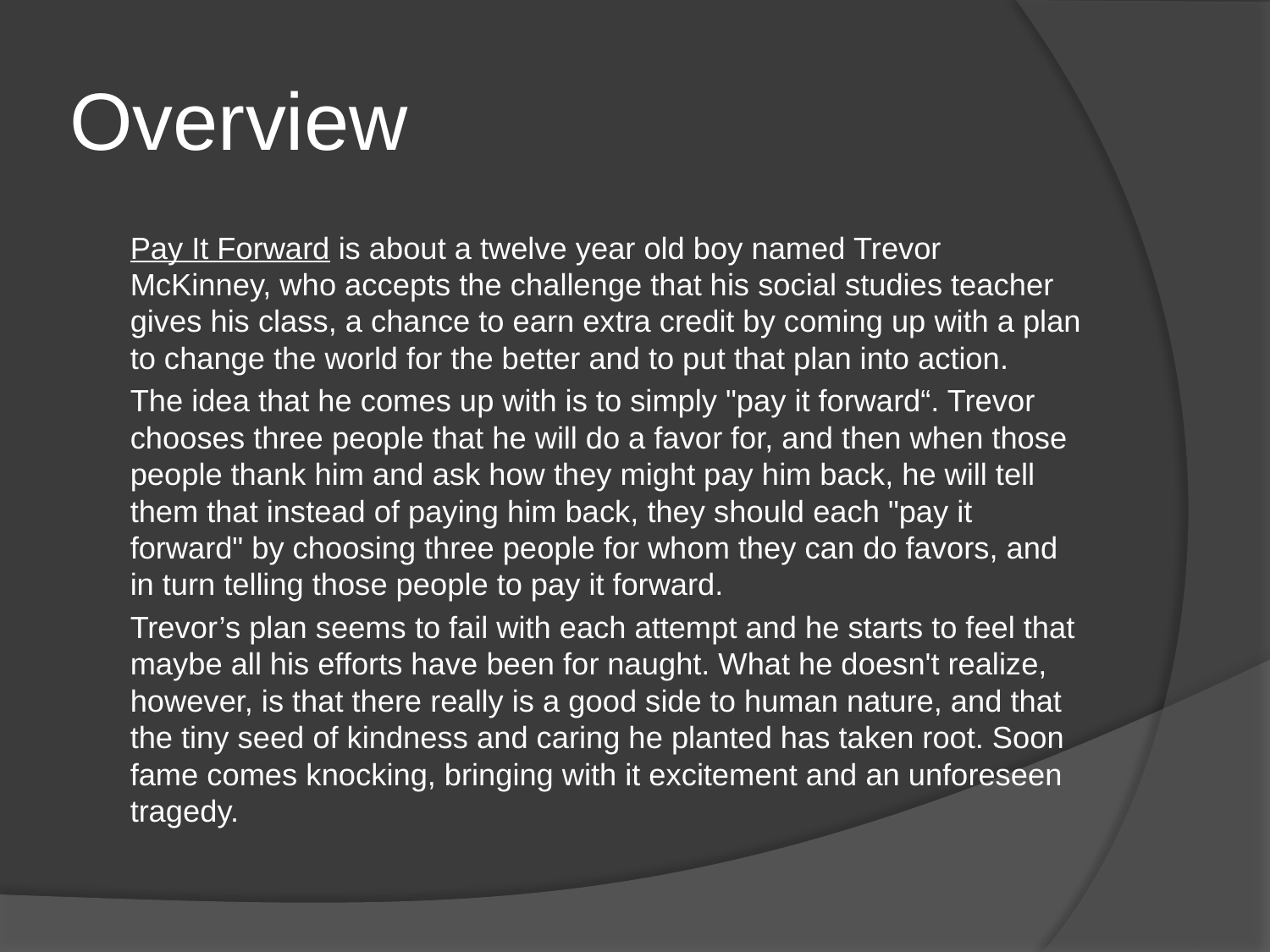

# Overview
	Pay It Forward is about a twelve year old boy named Trevor McKinney, who accepts the challenge that his social studies teacher gives his class, a chance to earn extra credit by coming up with a plan to change the world for the better and to put that plan into action.
	The idea that he comes up with is to simply "pay it forward“. Trevor chooses three people that he will do a favor for, and then when those people thank him and ask how they might pay him back, he will tell them that instead of paying him back, they should each "pay it forward" by choosing three people for whom they can do favors, and in turn telling those people to pay it forward.
	Trevor’s plan seems to fail with each attempt and he starts to feel that maybe all his efforts have been for naught. What he doesn't realize, however, is that there really is a good side to human nature, and that the tiny seed of kindness and caring he planted has taken root. Soon fame comes knocking, bringing with it excitement and an unforeseen tragedy.